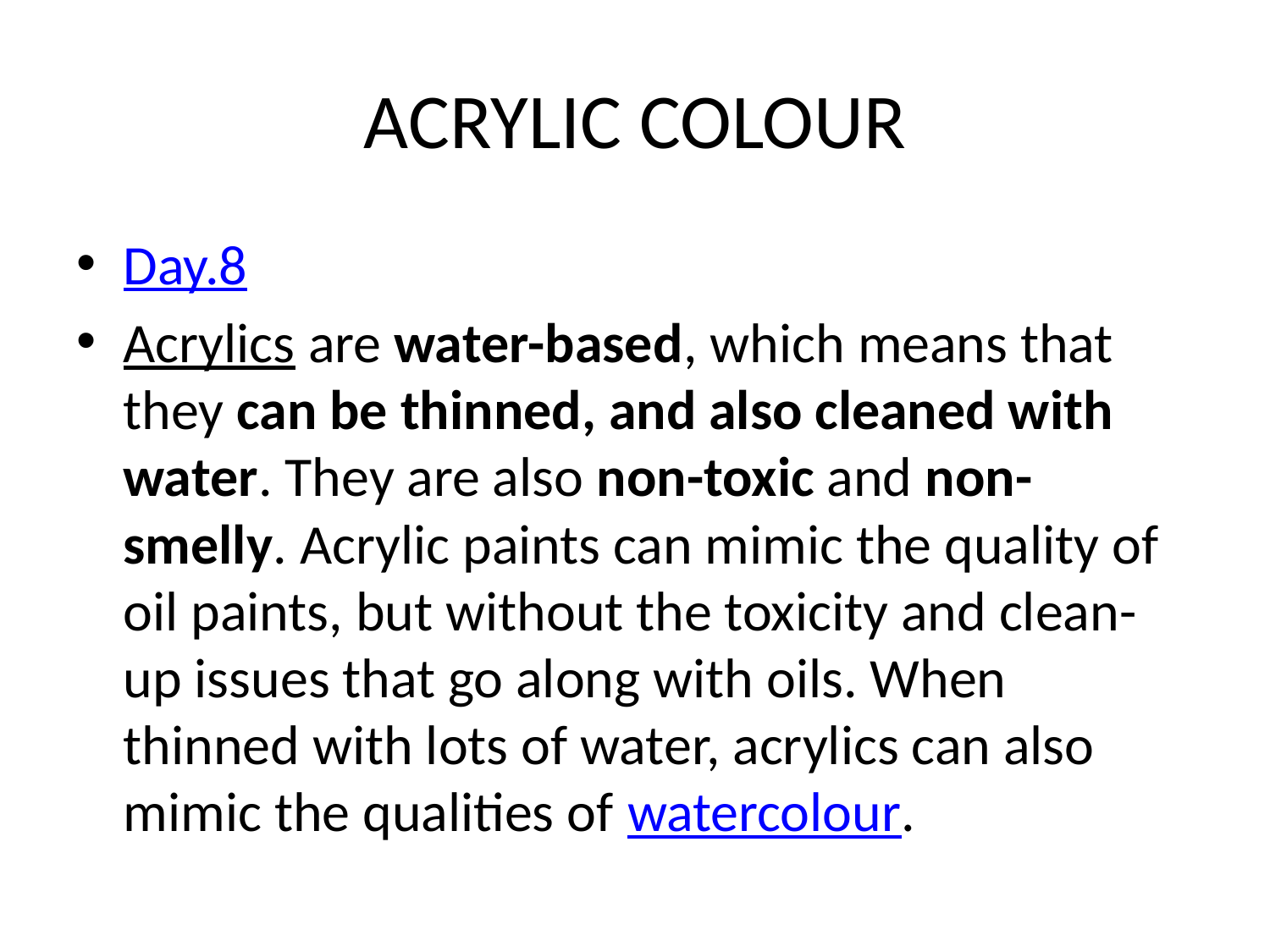

# ACRYLIC COLOUR
Day.8
Acrylics are water-based, which means that they can be thinned, and also cleaned with water. They are also non-toxic and non-smelly. Acrylic paints can mimic the quality of oil paints, but without the toxicity and clean-up issues that go along with oils. When thinned with lots of water, acrylics can also mimic the qualities of watercolour.